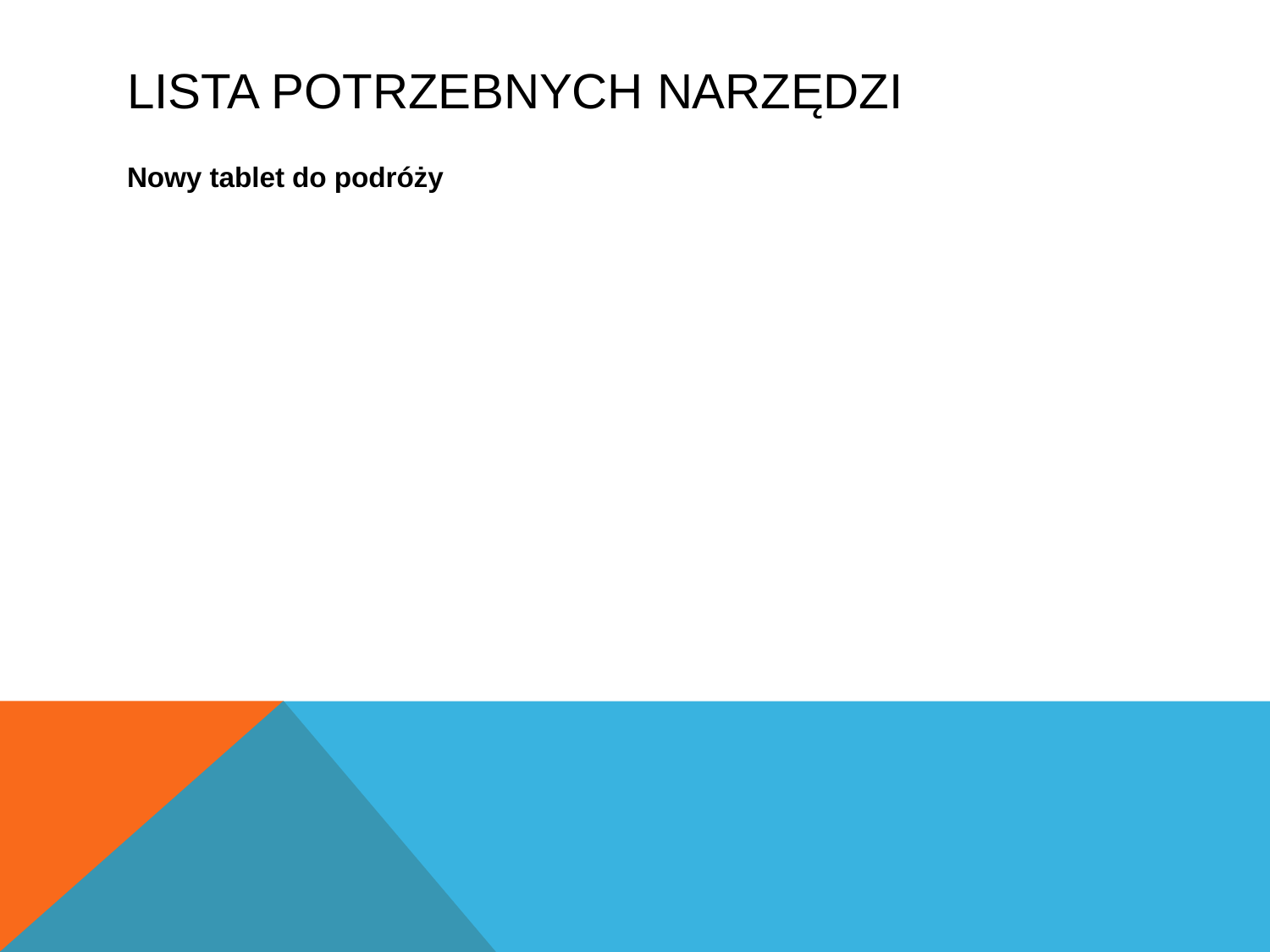

# Lista potrzebnych narzędzi
Nowy tablet do podróży